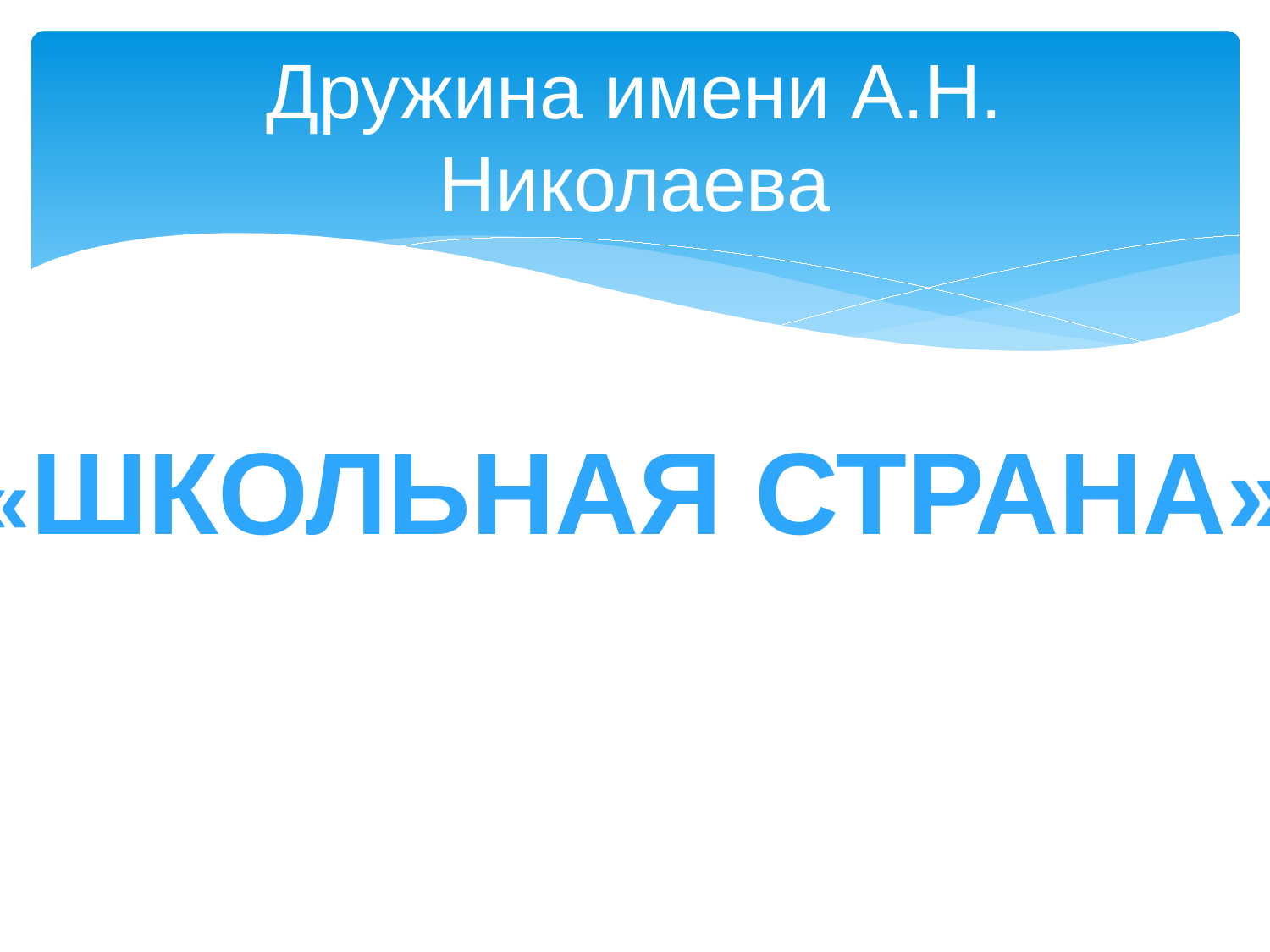

# Дружина имени А.Н. Николаева
«Школьная страна»